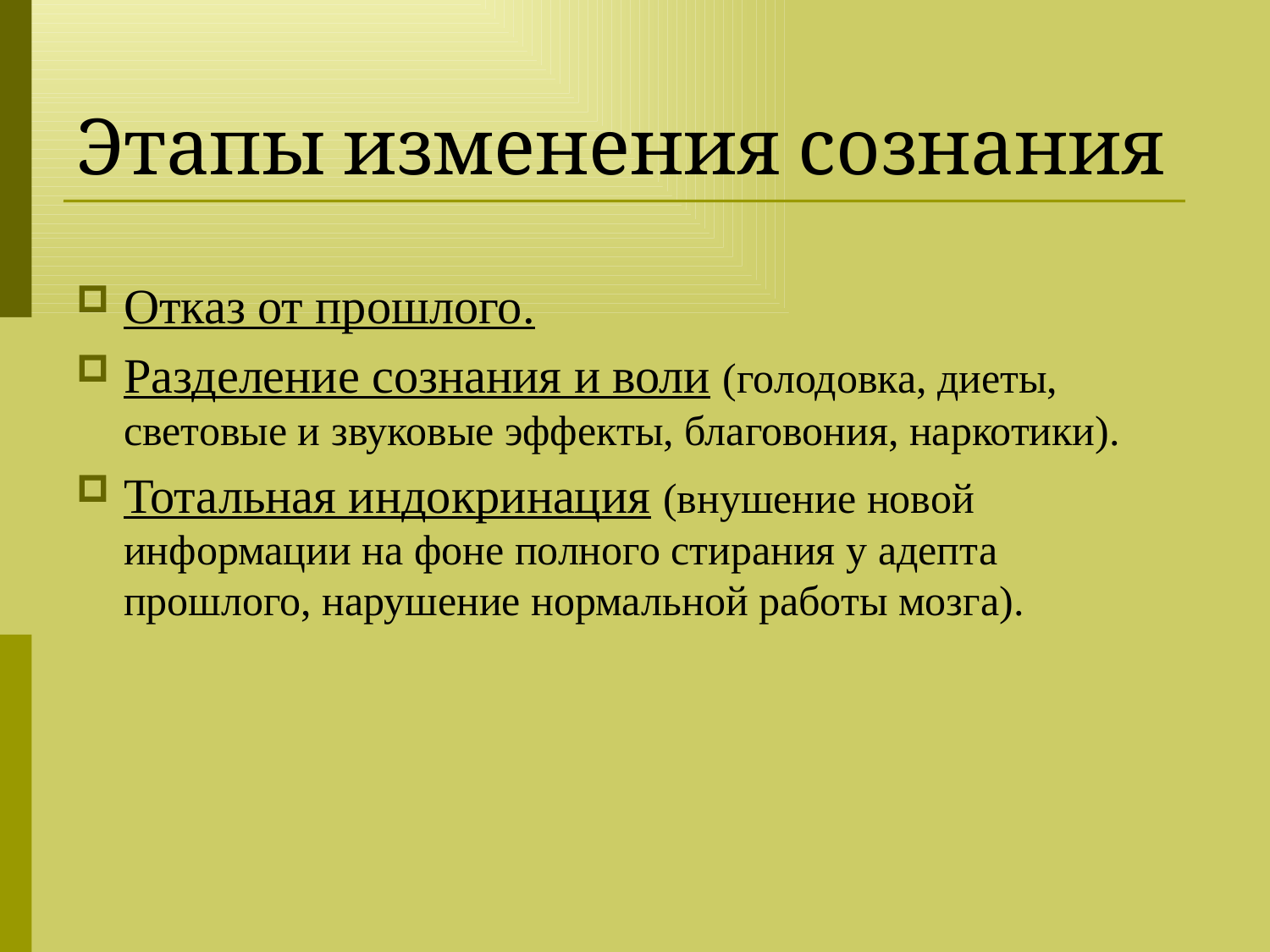

# Этапы изменения сознания
Отказ от прошлого.
Разделение сознания и воли (голодовка, диеты, световые и звуковые эффекты, благовония, наркотики).
Тотальная индокринация (внушение новой информации на фоне полного стирания у адепта прошлого, нарушение нормальной работы мозга).